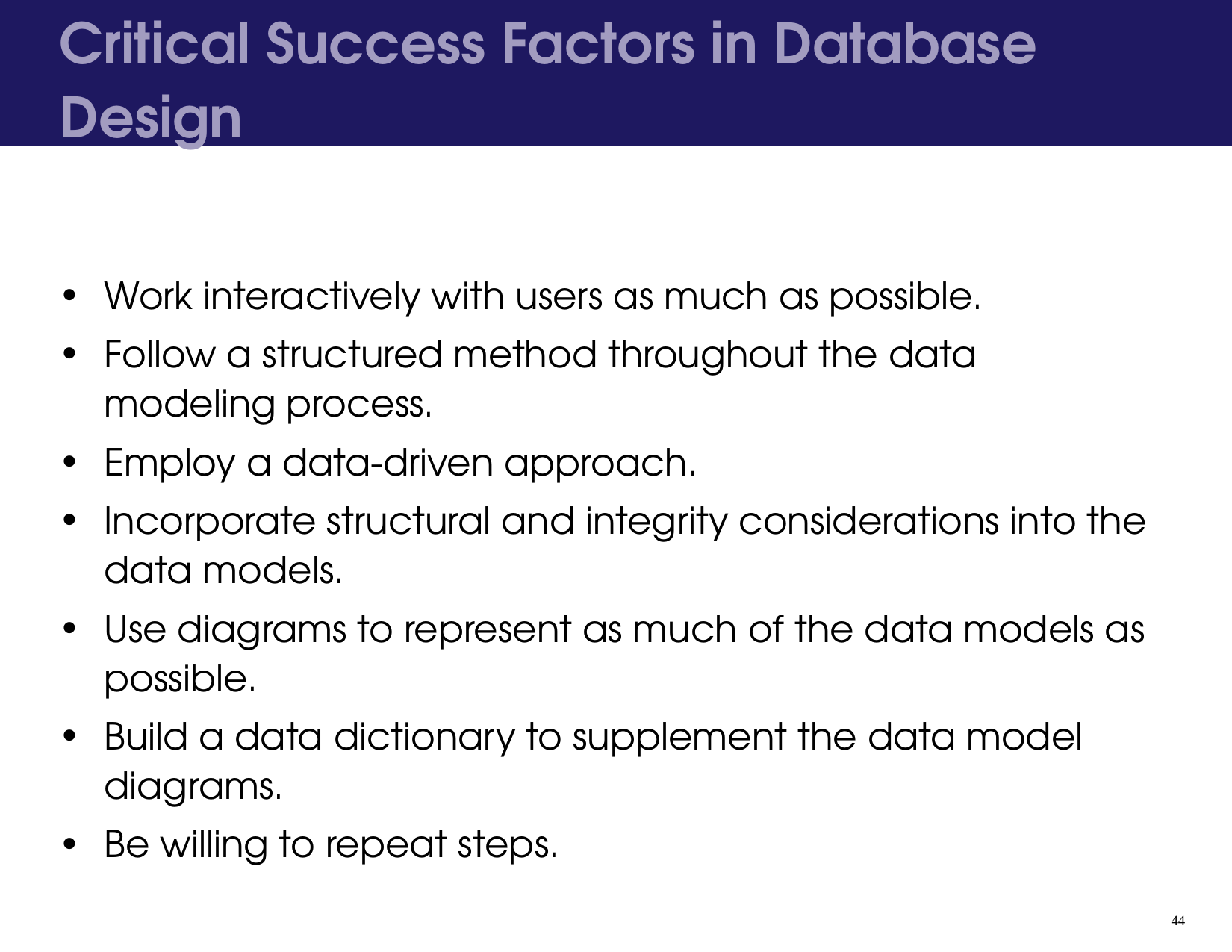

# Critical Success Factors in Database Design
Work interactively with users as much as possible.
Follow a structured method throughout the data modeling process.
Employ a data-driven approach.
Incorporate structural and integrity considerations into the data models.
Use diagrams to represent as much of the data models as possible.
Build a data dictionary to supplement the data model diagrams.
Be willing to repeat steps.

44